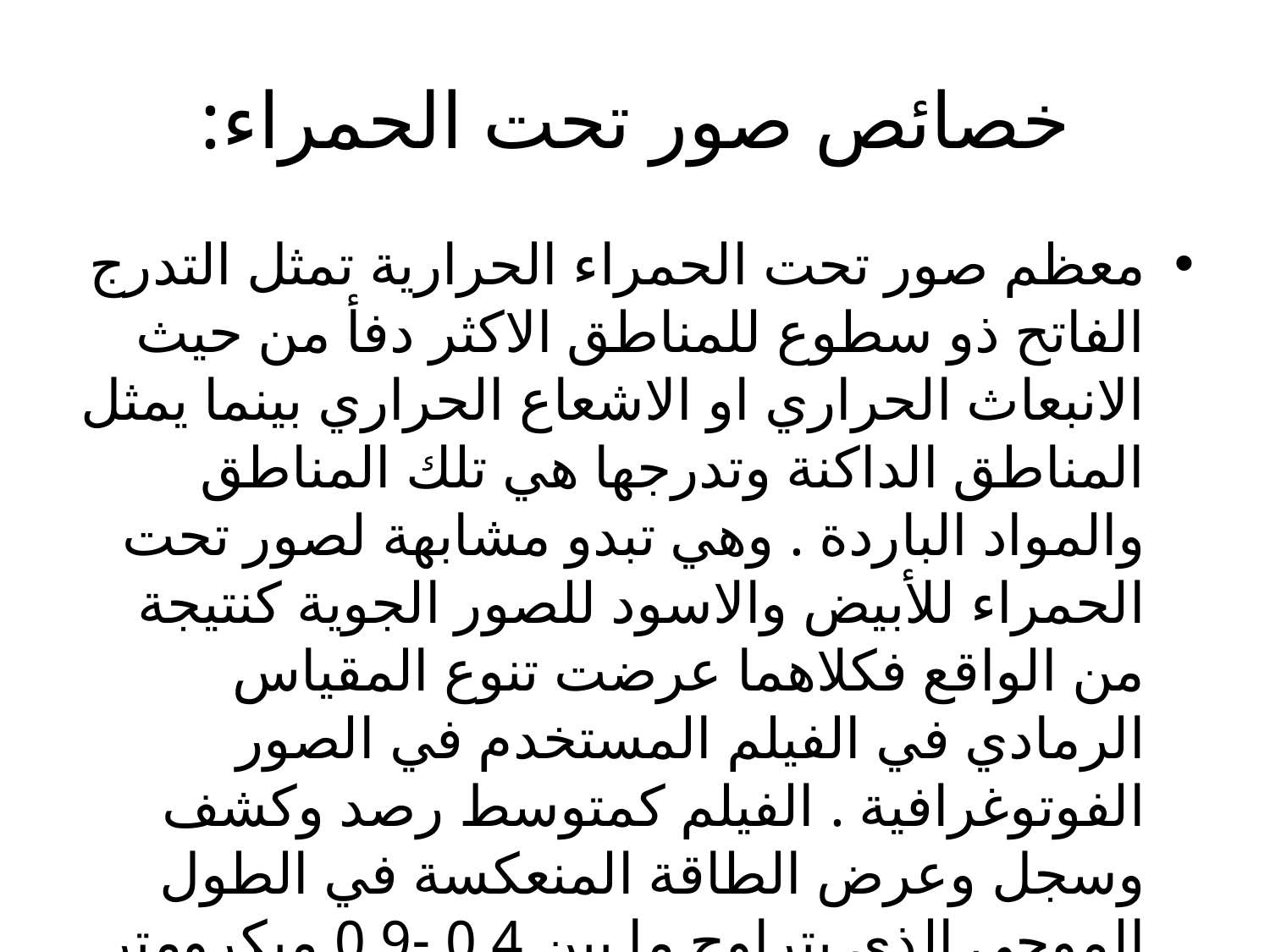

# خصائص صور تحت الحمراء:
معظم صور تحت الحمراء الحرارية تمثل التدرج الفاتح ذو سطوع للمناطق الاكثر دفأ من حيث الانبعاث الحراري او الاشعاع الحراري بينما يمثل المناطق الداكنة وتدرجها هي تلك المناطق والمواد الباردة . وهي تبدو مشابهة لصور تحت الحمراء للأبيض والاسود للصور الجوية كنتيجة من الواقع فكلاهما عرضت تنوع المقياس الرمادي في الفيلم المستخدم في الصور الفوتوغرافية . الفيلم كمتوسط رصد وكشف وسجل وعرض الطاقة المنعكسة في الطول الموجي الذي يتراوح ما بين 0.4 -0.9 ميكرومتر لصور تحت الحمراء